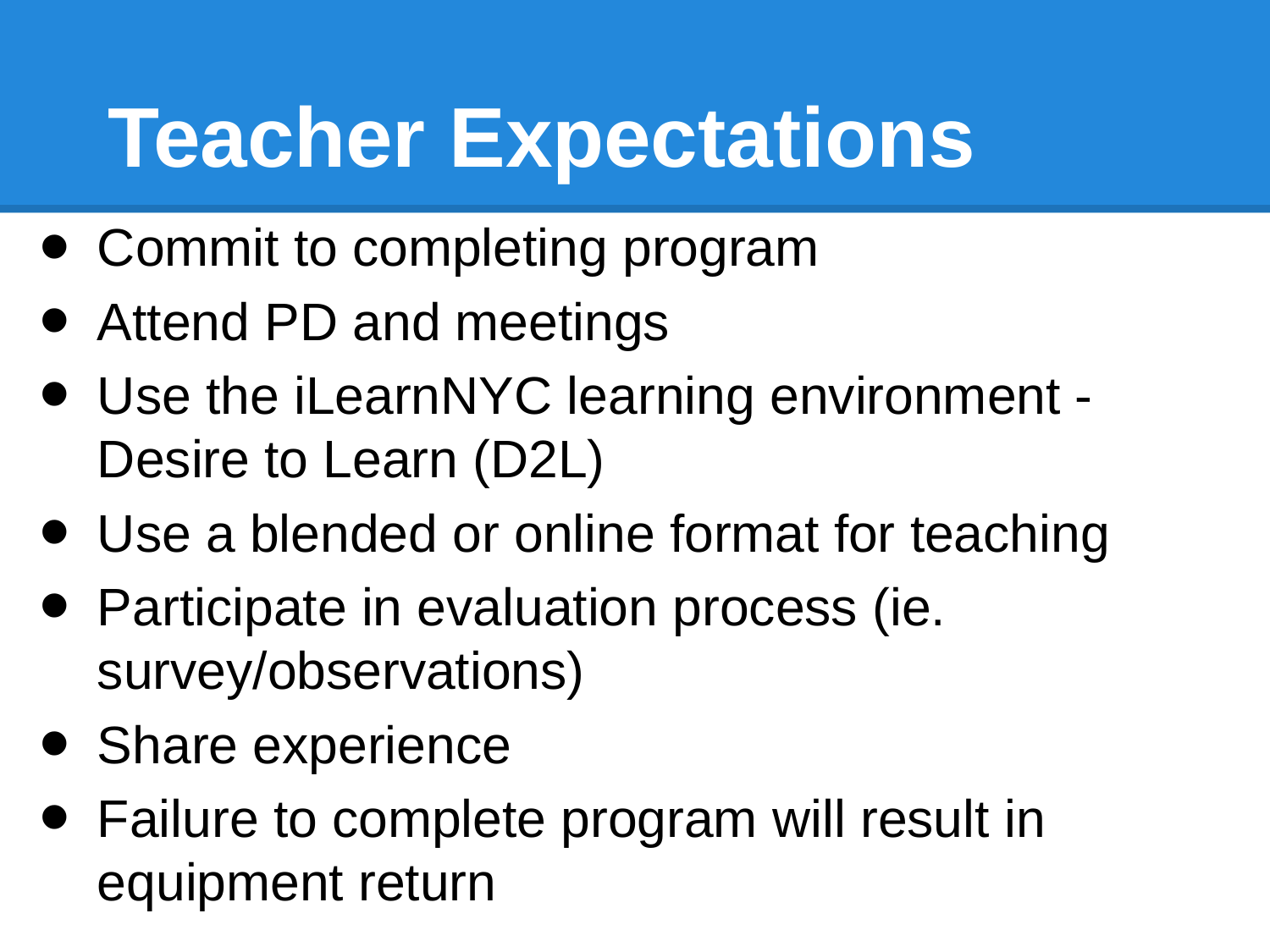

# Teacher Expectations
Commit to completing program
Attend PD and meetings
Use the iLearnNYC learning environment -Desire to Learn (D2L)
Use a blended or online format for teaching
Participate in evaluation process (ie. survey/observations)
Share experience
Failure to complete program will result in equipment return